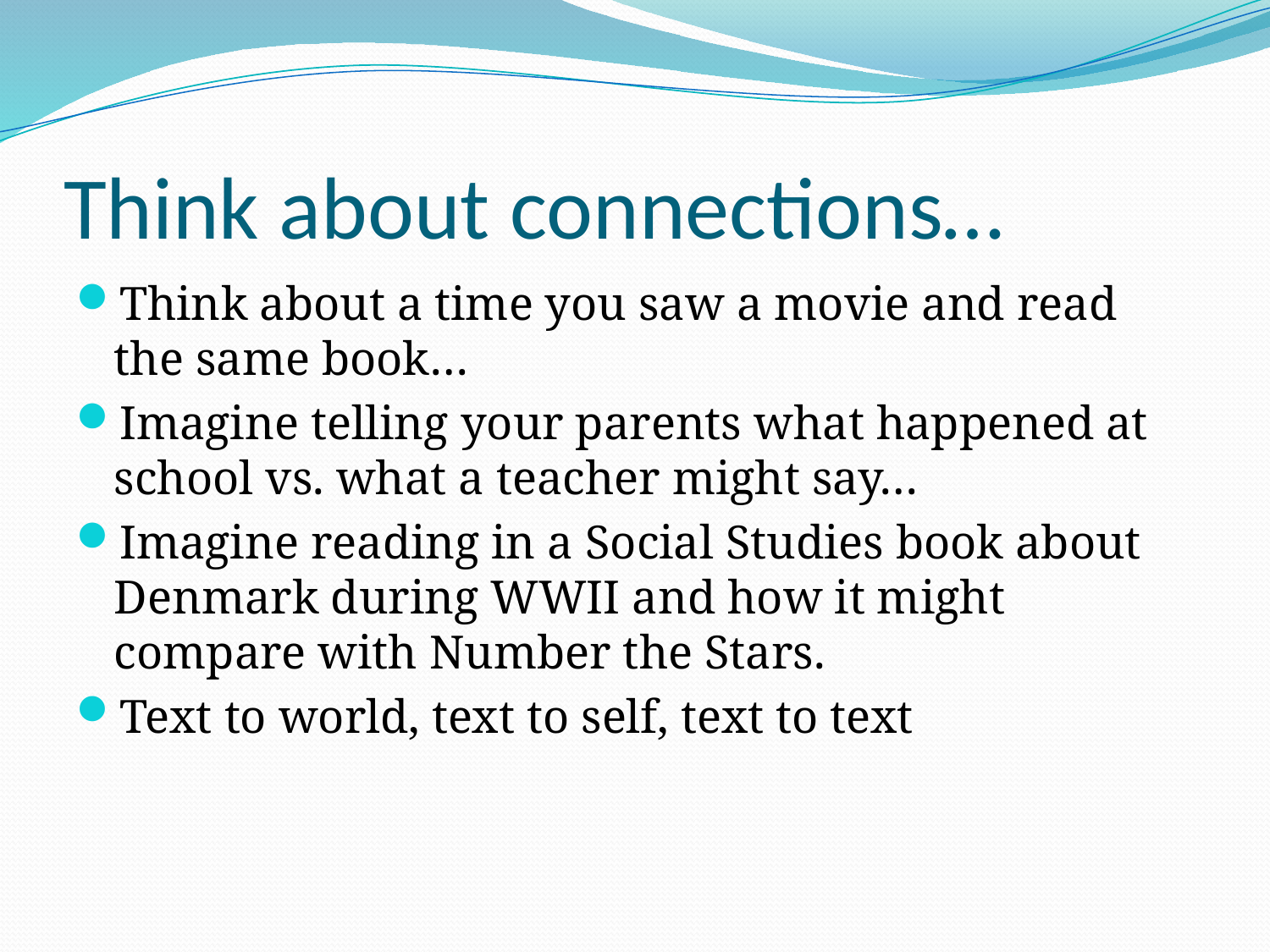

# Think about connections…
Think about a time you saw a movie and read the same book…
Imagine telling your parents what happened at school vs. what a teacher might say…
Imagine reading in a Social Studies book about Denmark during WWII and how it might compare with Number the Stars.
Text to world, text to self, text to text